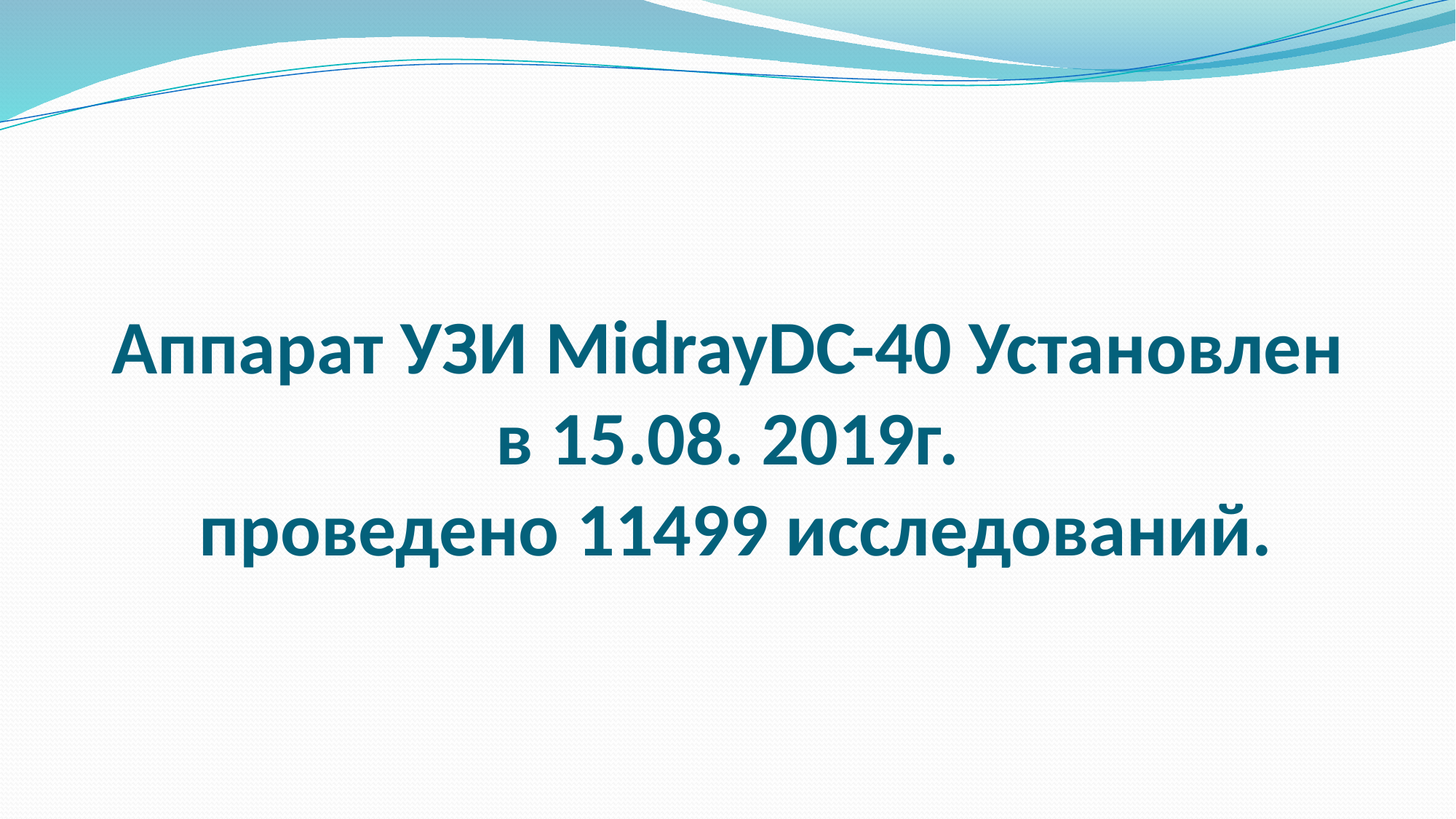

# Аппарат УЗИ MidrayDC-40 Установлен в 15.08. 2019г. проведено 11499 исследований.